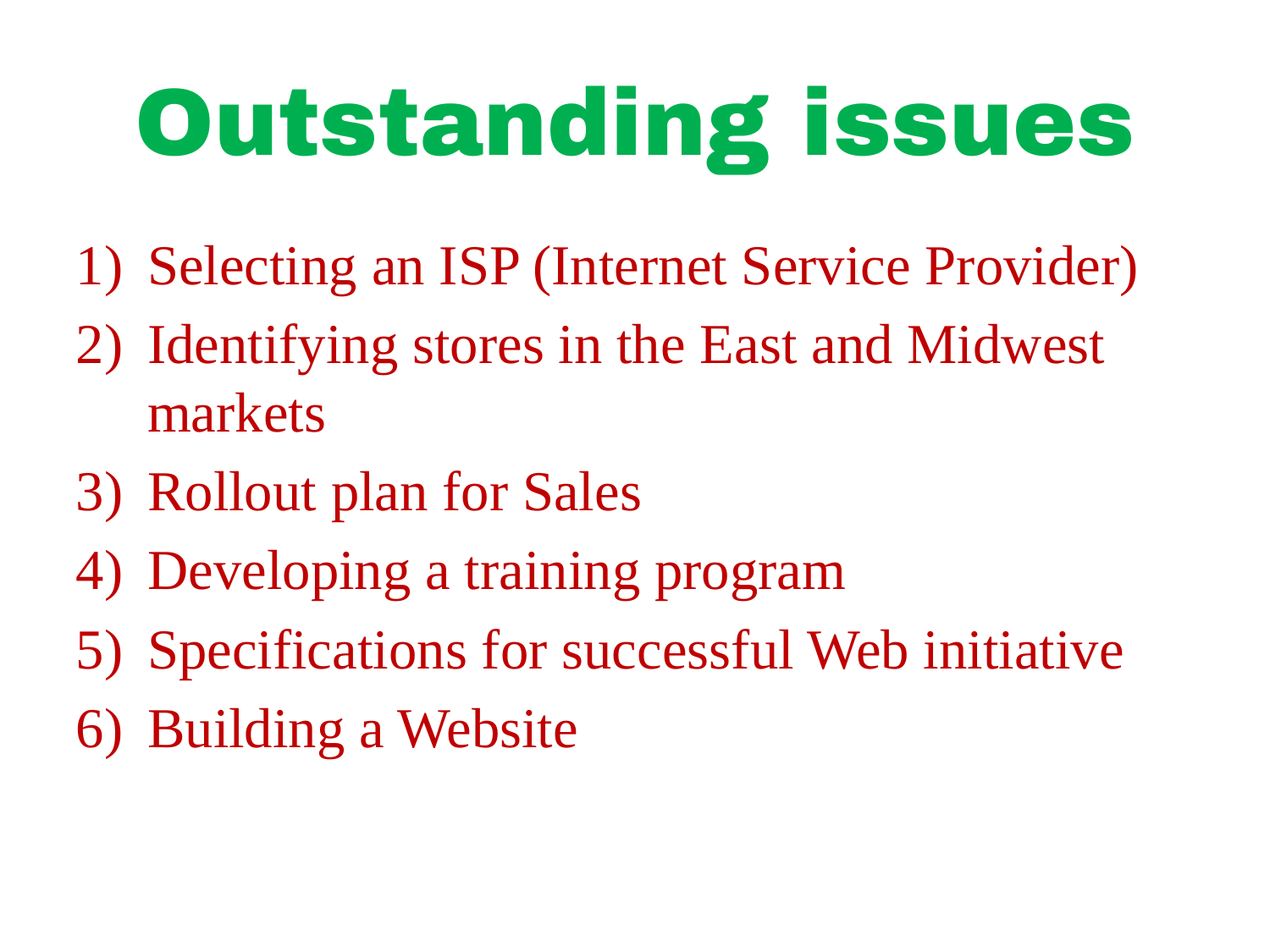

# Outstanding issues
Selecting an ISP (Internet Service Provider)
Identifying stores in the East and Midwest markets
Rollout plan for Sales
Developing a training program
Specifications for successful Web initiative
Building a Website